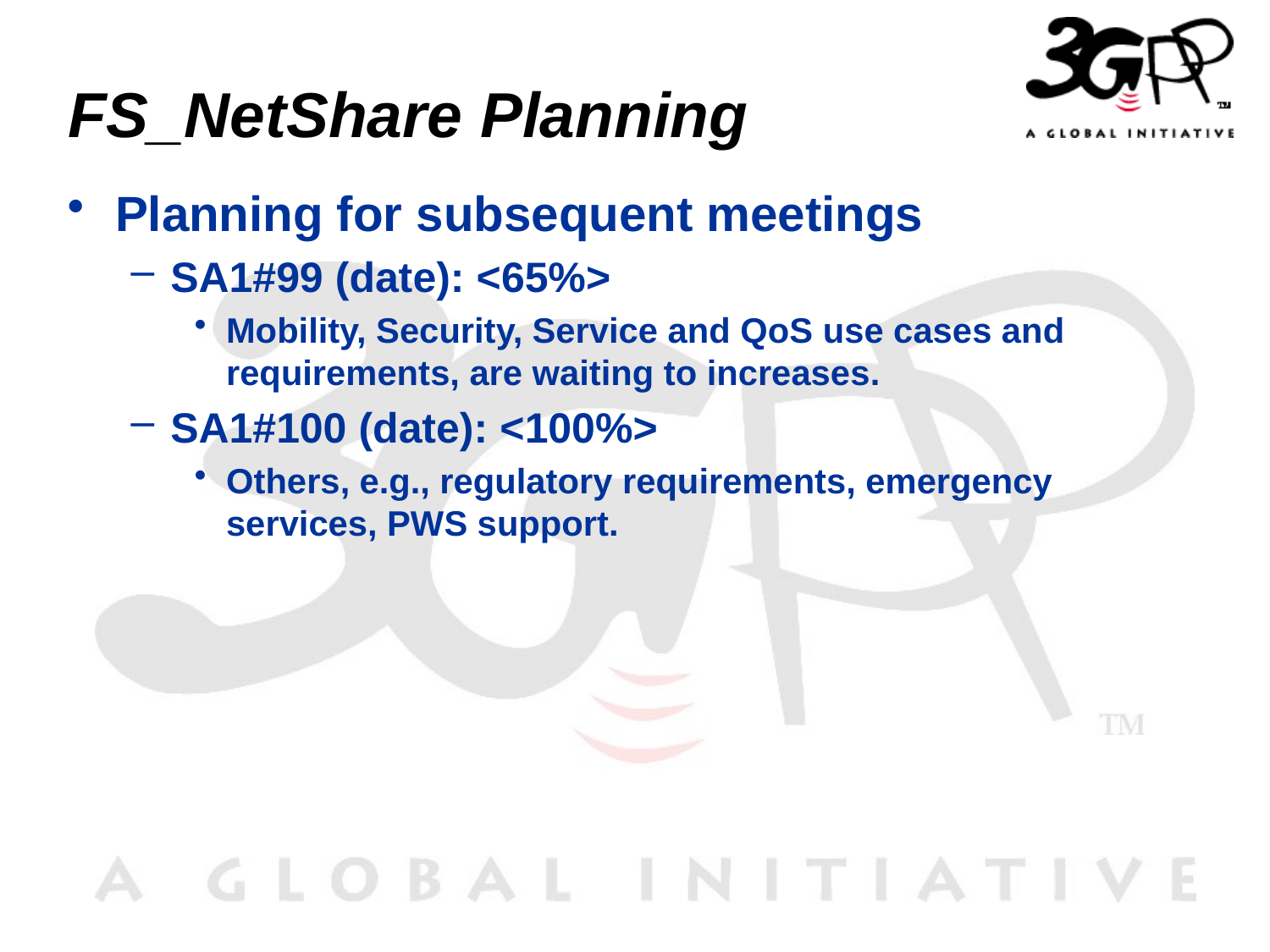

# FS_NetShare Planning
Planning for subsequent meetings
SA1#99 (date): <65%>
Mobility, Security, Service and QoS use cases and requirements, are waiting to increases.
SA1#100 (date): <100%>
Others, e.g., regulatory requirements, emergency services, PWS support.

3